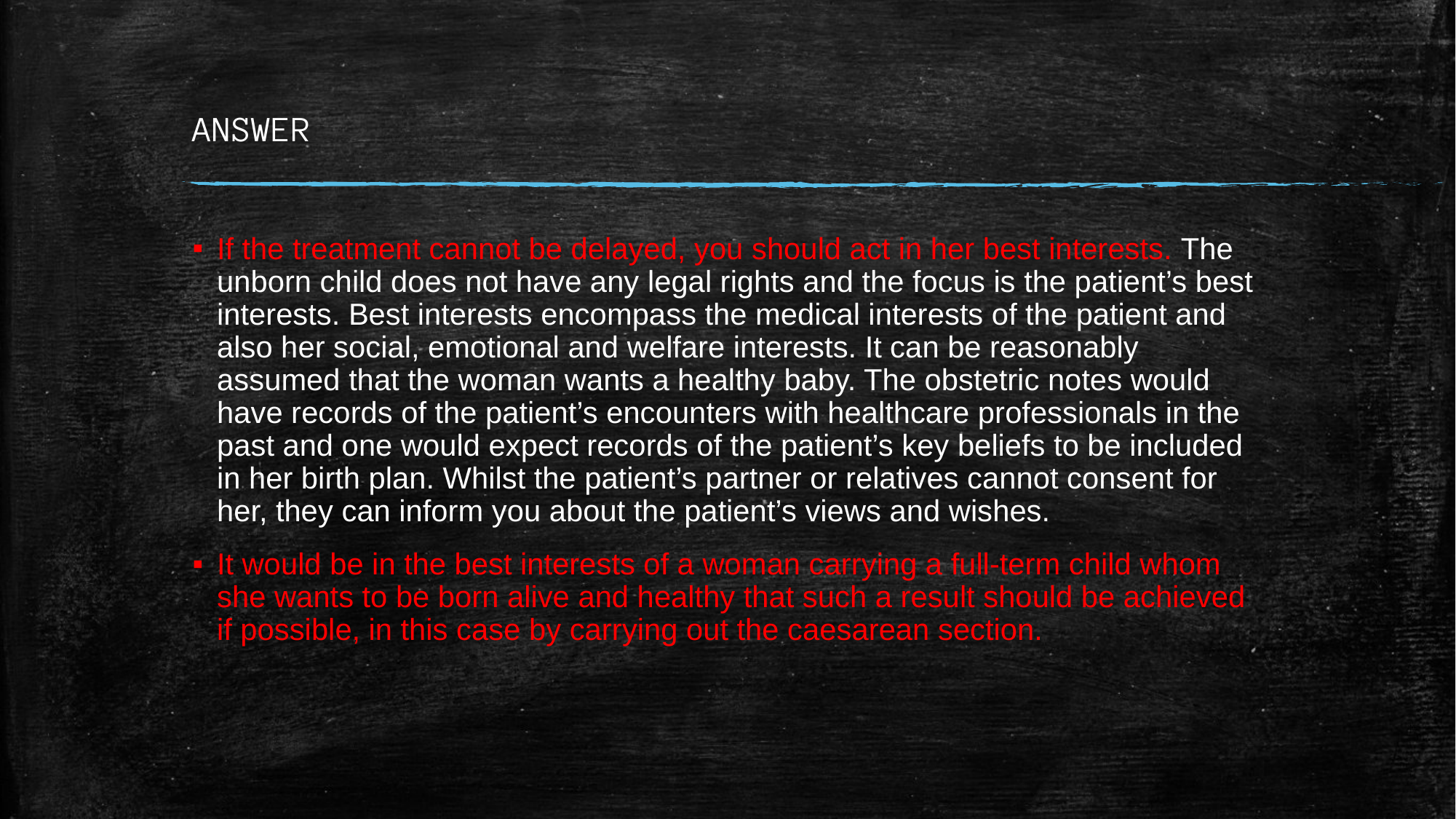

# ANSWER
If the treatment cannot be delayed, you should act in her best interests. The unborn child does not have any legal rights and the focus is the patient’s best interests. Best interests encompass the medical interests of the patient and also her social, emotional and welfare interests. It can be reasonably assumed that the woman wants a healthy baby. The obstetric notes would have records of the patient’s encounters with healthcare professionals in the past and one would expect records of the patient’s key beliefs to be included in her birth plan. Whilst the patient’s partner or relatives cannot consent for her, they can inform you about the patient’s views and wishes.
It would be in the best interests of a woman carrying a full-term child whom she wants to be born alive and healthy that such a result should be achieved if possible, in this case by carrying out the caesarean section.